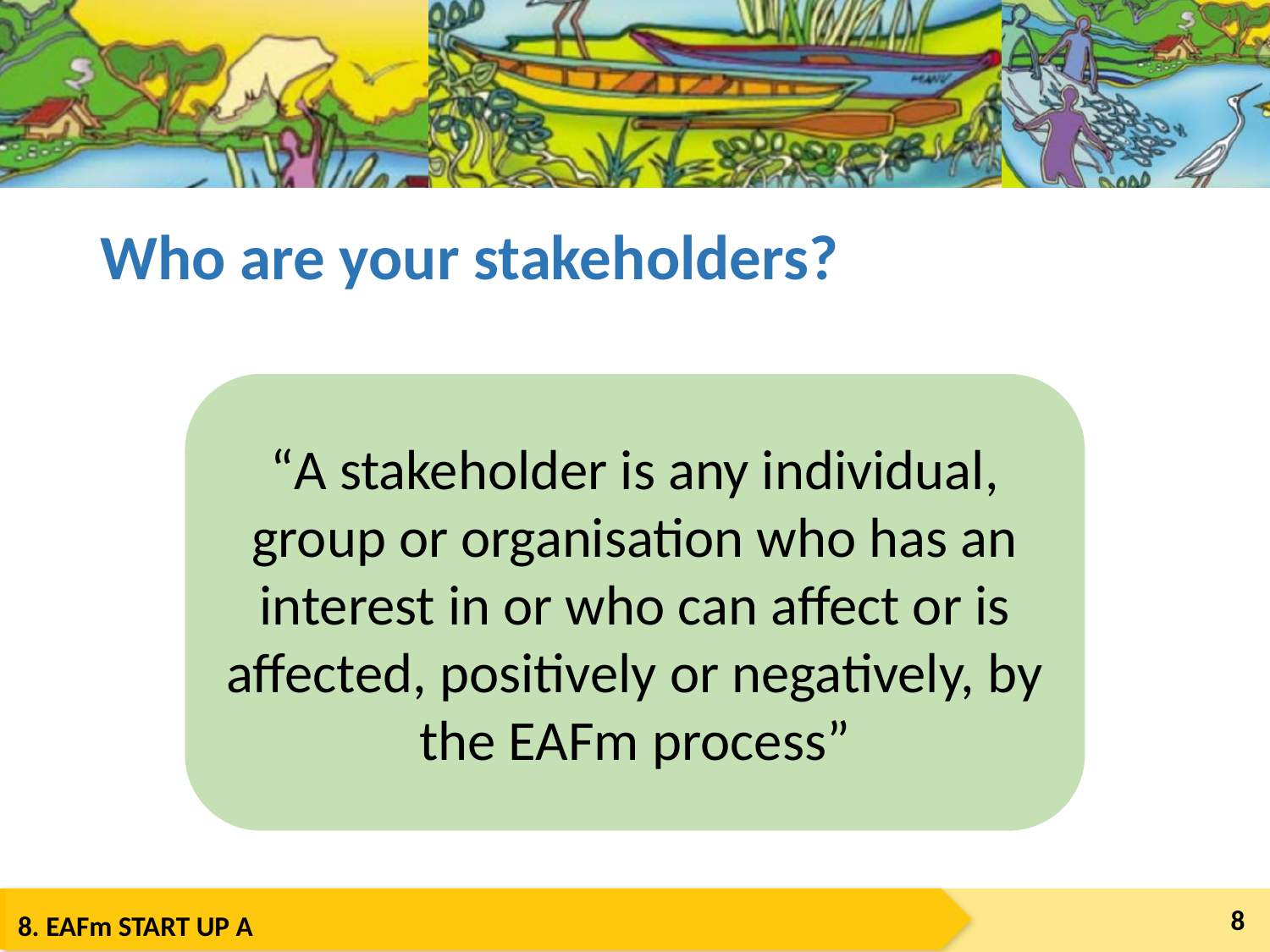

# Who are your stakeholders?
“A stakeholder is any individual, group or organisation who has an interest in or who can affect or is affected, positively or negatively, by the EAFm process”
8